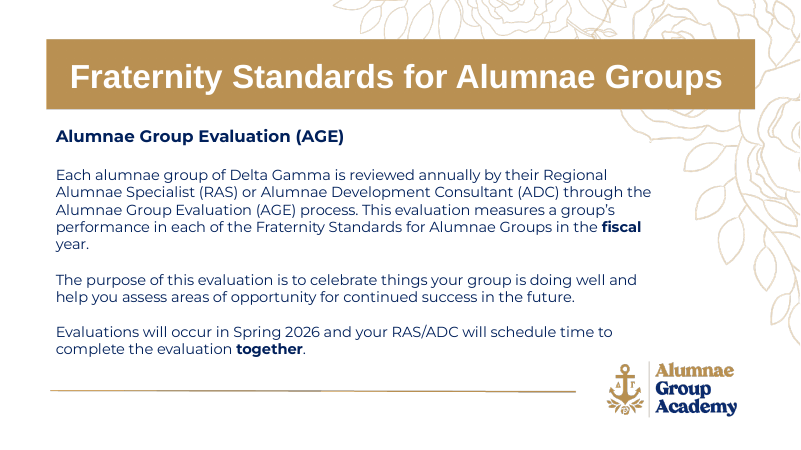

Fraternity Standards for Alumnae Groups
Alumnae Group Evaluation (AGE)

Each alumnae group of Delta Gamma is reviewed annually by their Regional Alumnae Specialist (RAS) or Alumnae Development Consultant (ADC) through the Alumnae Group Evaluation (AGE) process. This evaluation measures a group’s performance in each of the Fraternity Standards for Alumnae Groups in the fiscal year.

The purpose of this evaluation is to celebrate things your group is doing well and help you assess areas of opportunity for continued success in the future.

Evaluations will occur in Spring 2026 and your RAS/ADC will schedule time to complete the evaluation together.